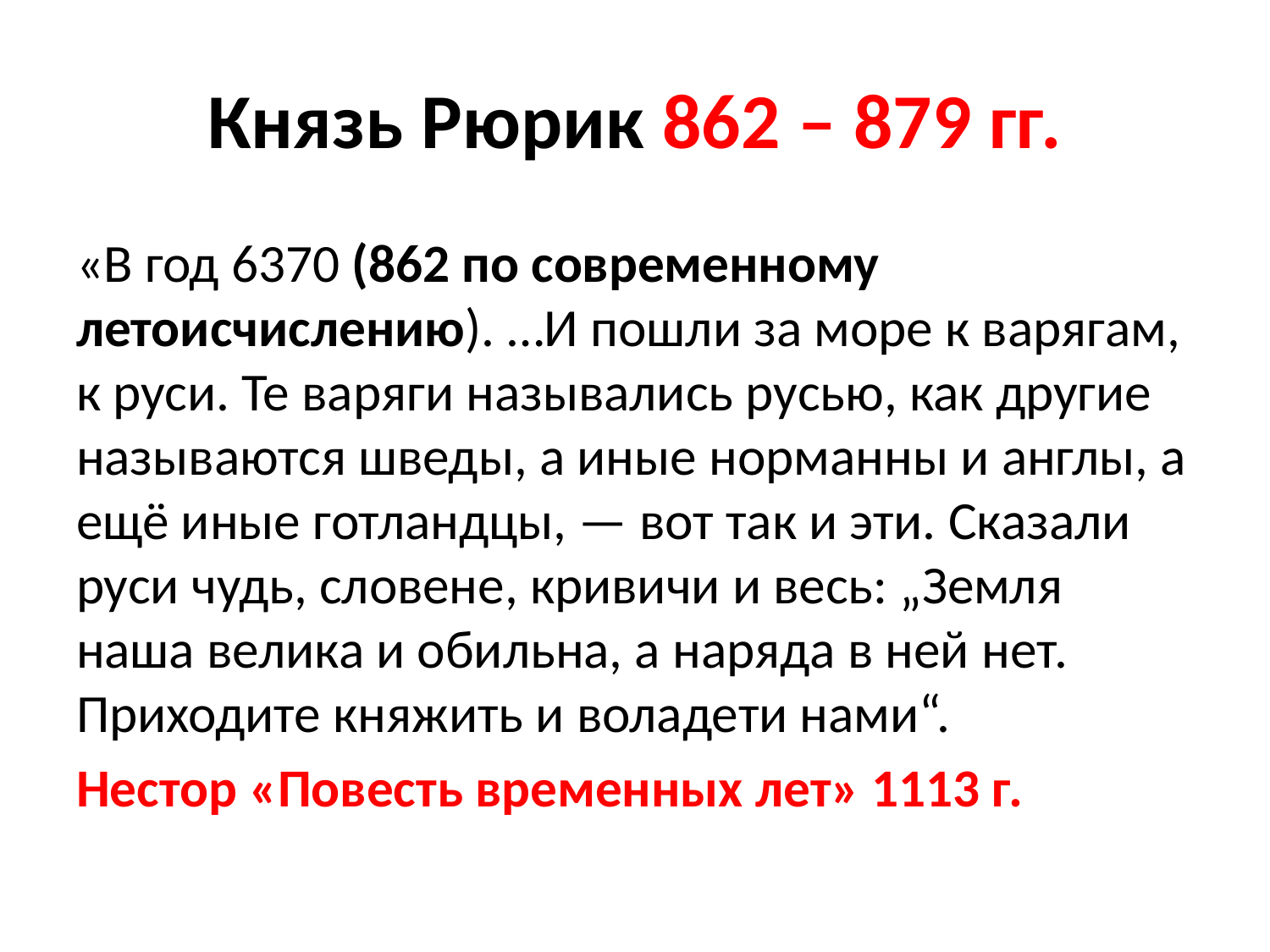

# Князь Рюрик 862 – 879 гг.
«В год 6370 (862 по современному летоисчислению). …И пошли за море к варягам, к руси. Те варяги назывались русью, как другие называются шведы, а иные норманны и англы, а ещё иные готландцы, — вот так и эти. Сказали руси чудь, словене, кривичи и весь: „Земля наша велика и обильна, а наряда в ней нет. Приходите княжить и воладети нами“.
Нестор «Повесть временных лет» 1113 г.